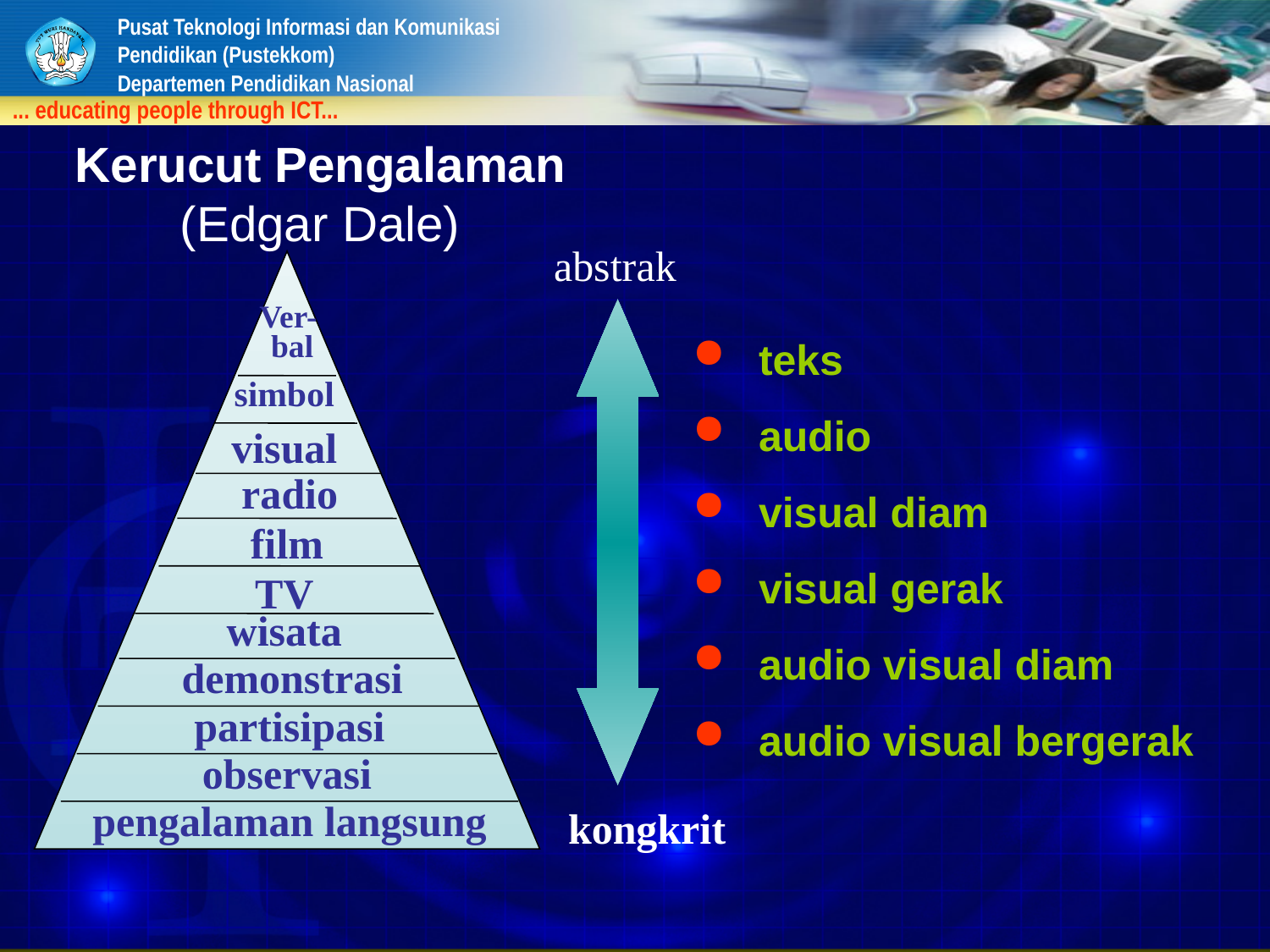

Kerucut Pengalaman
(Edgar Dale)

abstrak

teks
audio
visual diam
visual gerak
audio visual diam
audio visual bergerak
Ver-
bal
simbol

visual

radio

film

TV

wisata

demonstrasi

partisipasi

observasi

pengalaman langsung
kongkrit